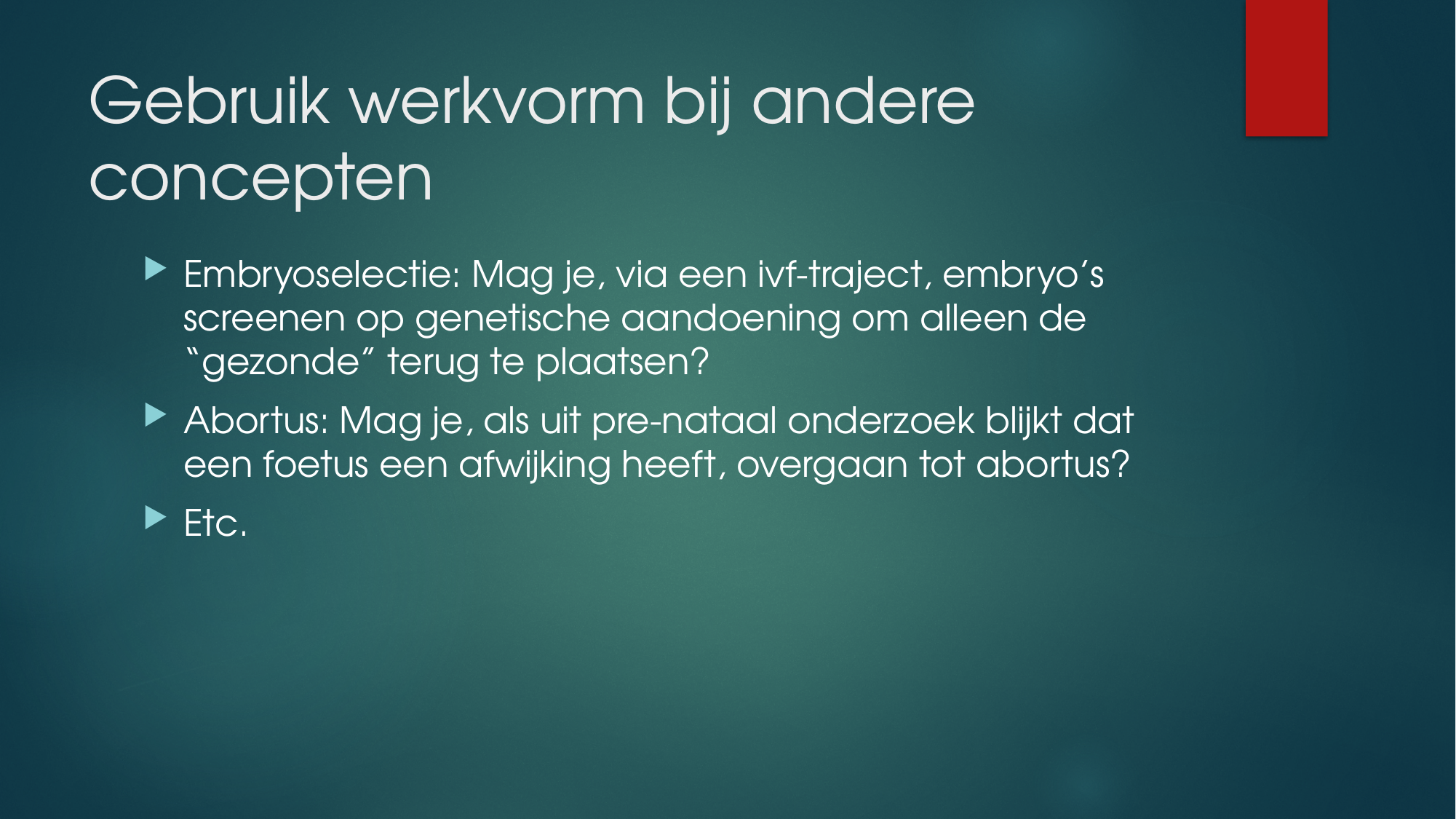

# Gebruik werkvorm bij andere concepten
Embryoselectie: Mag je, via een ivf-traject, embryo’s screenen op genetische aandoening om alleen de “gezonde” terug te plaatsen?
Abortus: Mag je, als uit pre-nataal onderzoek blijkt dat een foetus een afwijking heeft, overgaan tot abortus?
Etc.